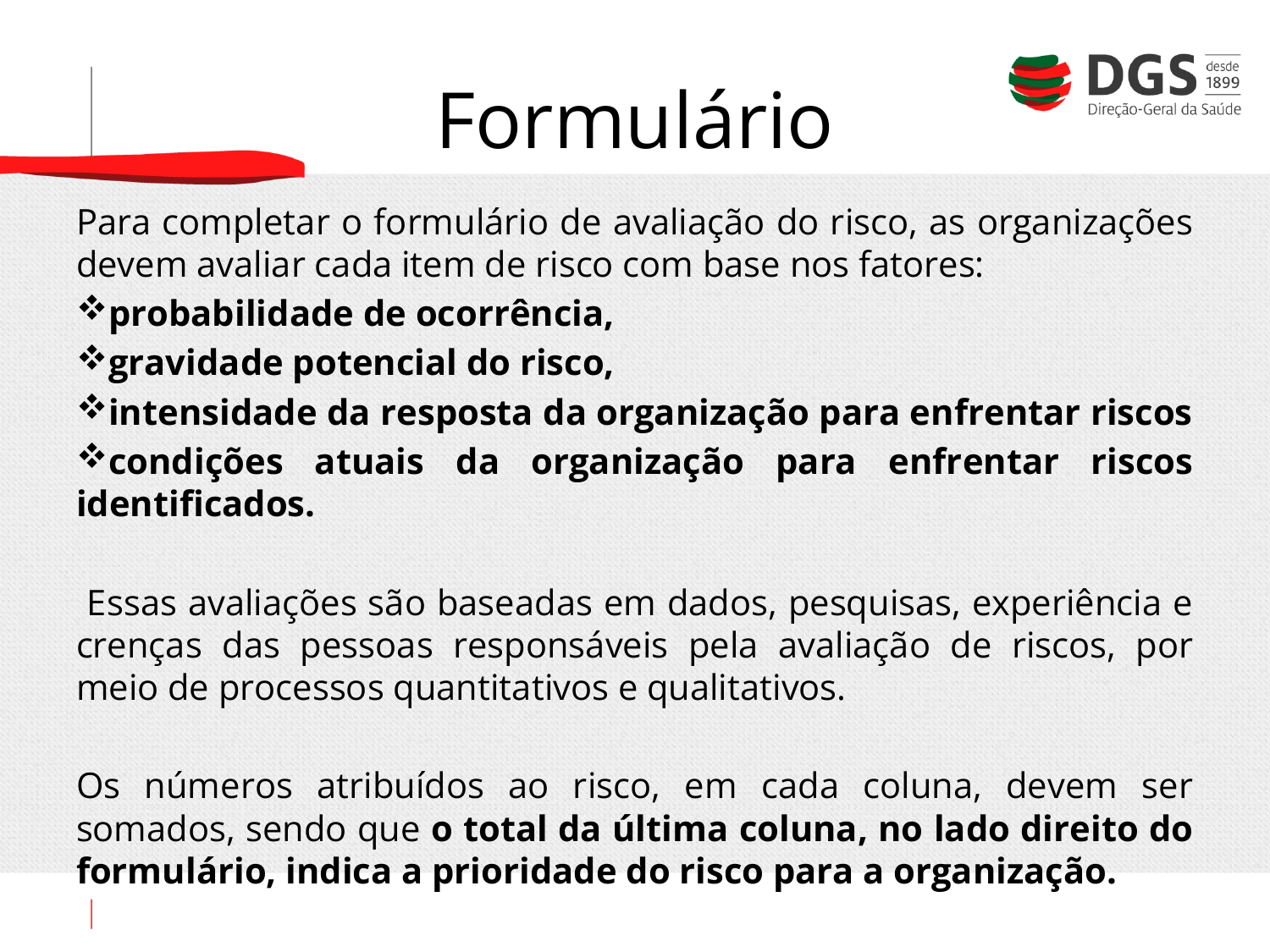

# Formulário
Para completar o formulário de avaliação do risco, as organizações devem avaliar cada item de risco com base nos fatores:
probabilidade de ocorrência,
gravidade potencial do risco,
intensidade da resposta da organização para enfrentar riscos
condições atuais da organização para enfrentar riscos identificados.

 Essas avaliações são baseadas em dados, pesquisas, experiência e crenças das pessoas responsáveis pela avaliação de riscos, por meio de processos quantitativos e qualitativos.

Os números atribuídos ao risco, em cada coluna, devem ser somados, sendo que o total da última coluna, no lado direito do formulário, indica a prioridade do risco para a organização.